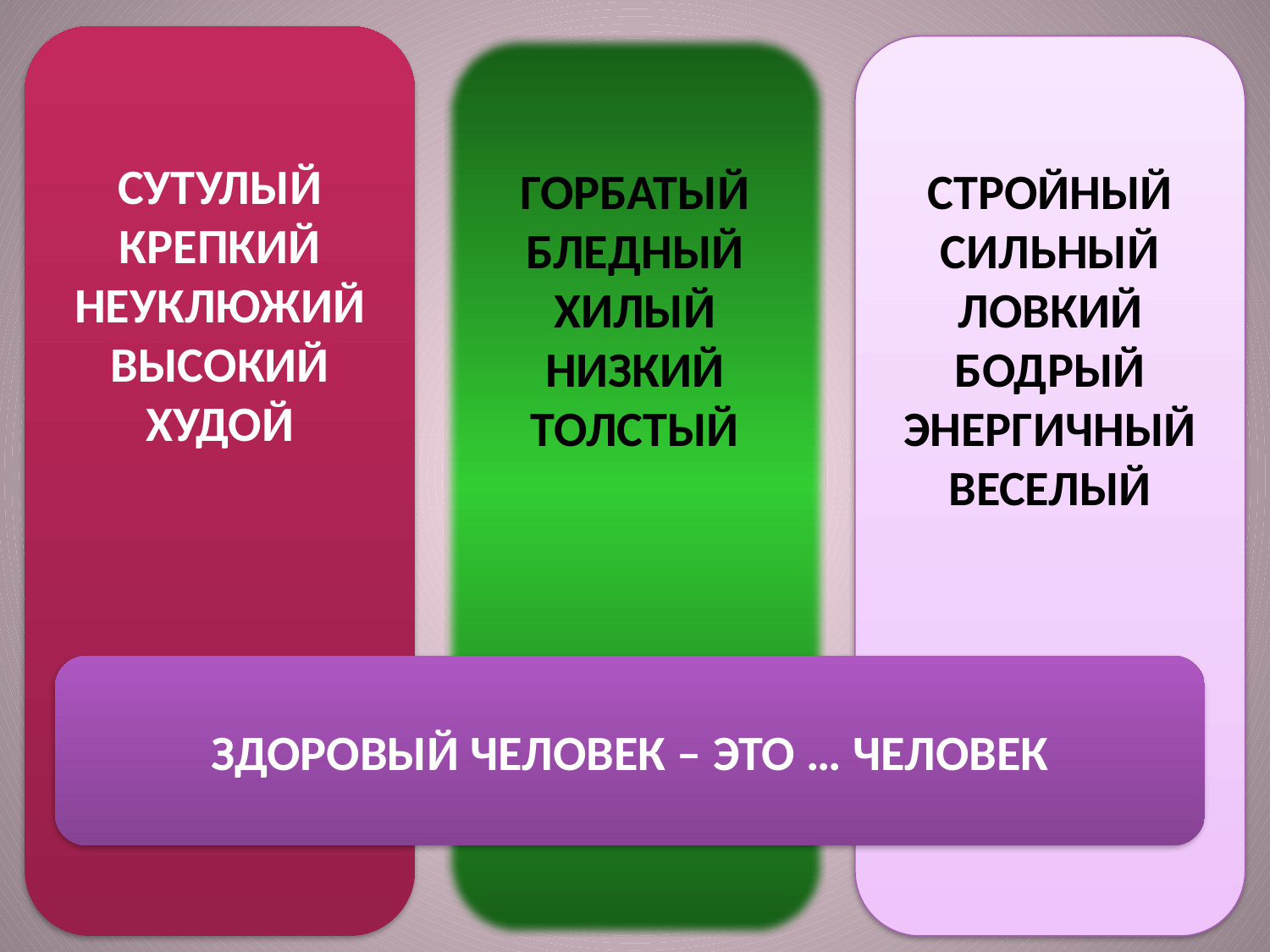

СУТУЛЫЙ
КРЕПКИЙ
НЕУКЛЮЖИЙ
ВЫСОКИЙ
ХУДОЙ

ГОРБАТЫЙ
БЛЕДНЫЙ
ХИЛЫЙ
НИЗКИЙ
ТОЛСТЫЙ

СТРОЙНЫЙ
СИЛЬНЫЙ
ЛОВКИЙ
БОДРЫЙ
ЭНЕРГИЧНЫЙ
ВЕСЕЛЫЙ

ЗДОРОВЫЙ ЧЕЛОВЕК – ЭТО … ЧЕЛОВЕК